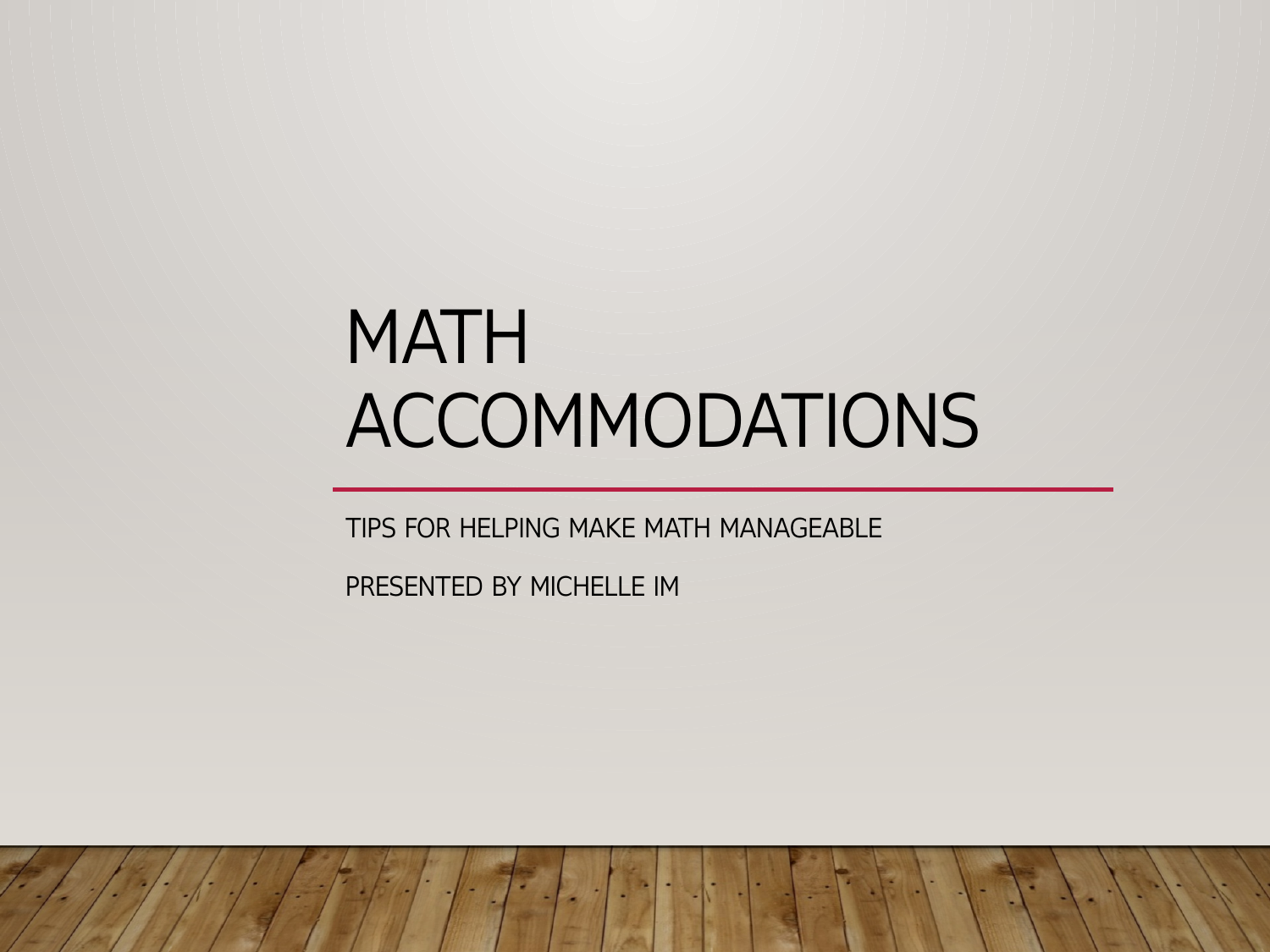

# Math Accommodations
Tips for helping make math manageable
Presented by Michelle Im